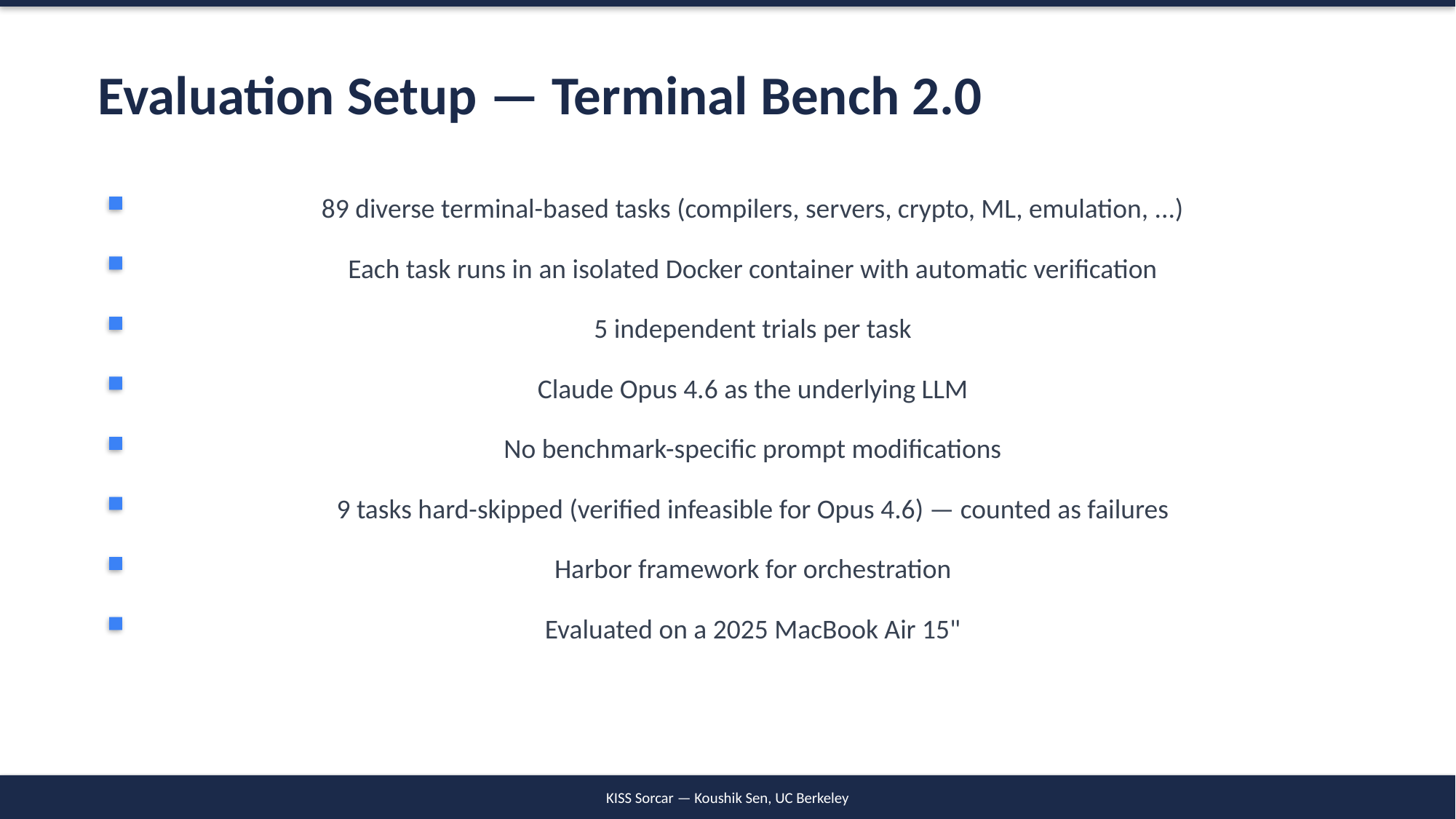

Evaluation Setup — Terminal Bench 2.0
89 diverse terminal-based tasks (compilers, servers, crypto, ML, emulation, ...)

Each task runs in an isolated Docker container with automatic verification

5 independent trials per task

Claude Opus 4.6 as the underlying LLM

No benchmark-specific prompt modifications

9 tasks hard-skipped (verified infeasible for Opus 4.6) — counted as failures

Harbor framework for orchestration

Evaluated on a 2025 MacBook Air 15"

KISS Sorcar — Koushik Sen, UC Berkeley